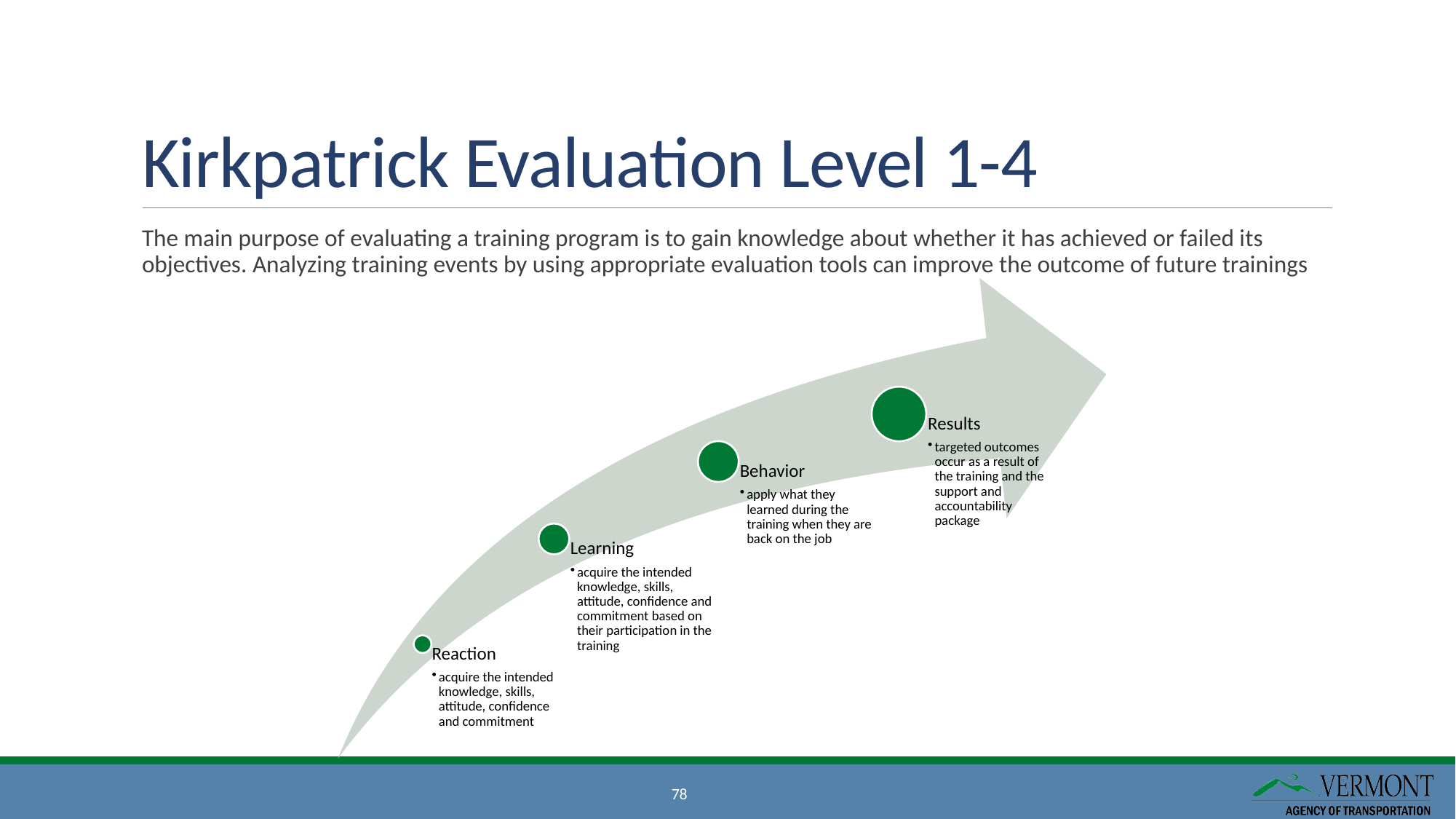

# Kirkpatrick Evaluation Level 1-4
The main purpose of evaluating a training program is to gain knowledge about whether it has achieved or failed its objectives. Analyzing training events by using appropriate evaluation tools can improve the outcome of future trainings
Reaction
acquire the intended knowledge, skills, attitude, confidence and commitment
Learning
acquire the intended knowledge, skills, attitude, confidence and commitment based on their participation in the training
Behavior
apply what they learned during the training when they are back on the job
Results
targeted outcomes occur as a result of the training and the support and accountability package
78